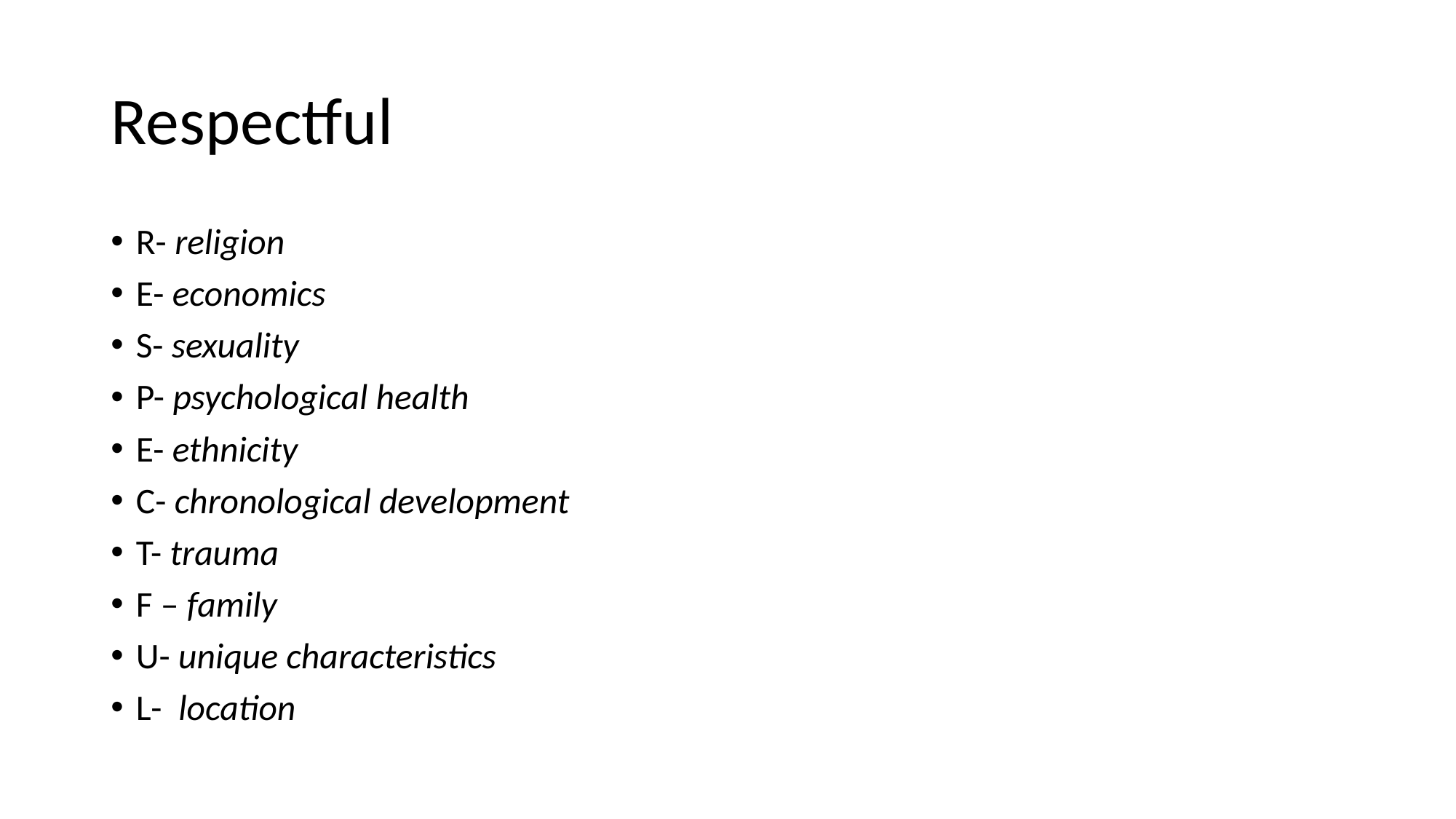

# Respectful
R- religion
E- economics
S- sexuality
P- psychological health
E- ethnicity
C- chronological development
T- trauma
F – family
U- unique characteristics
L-  location